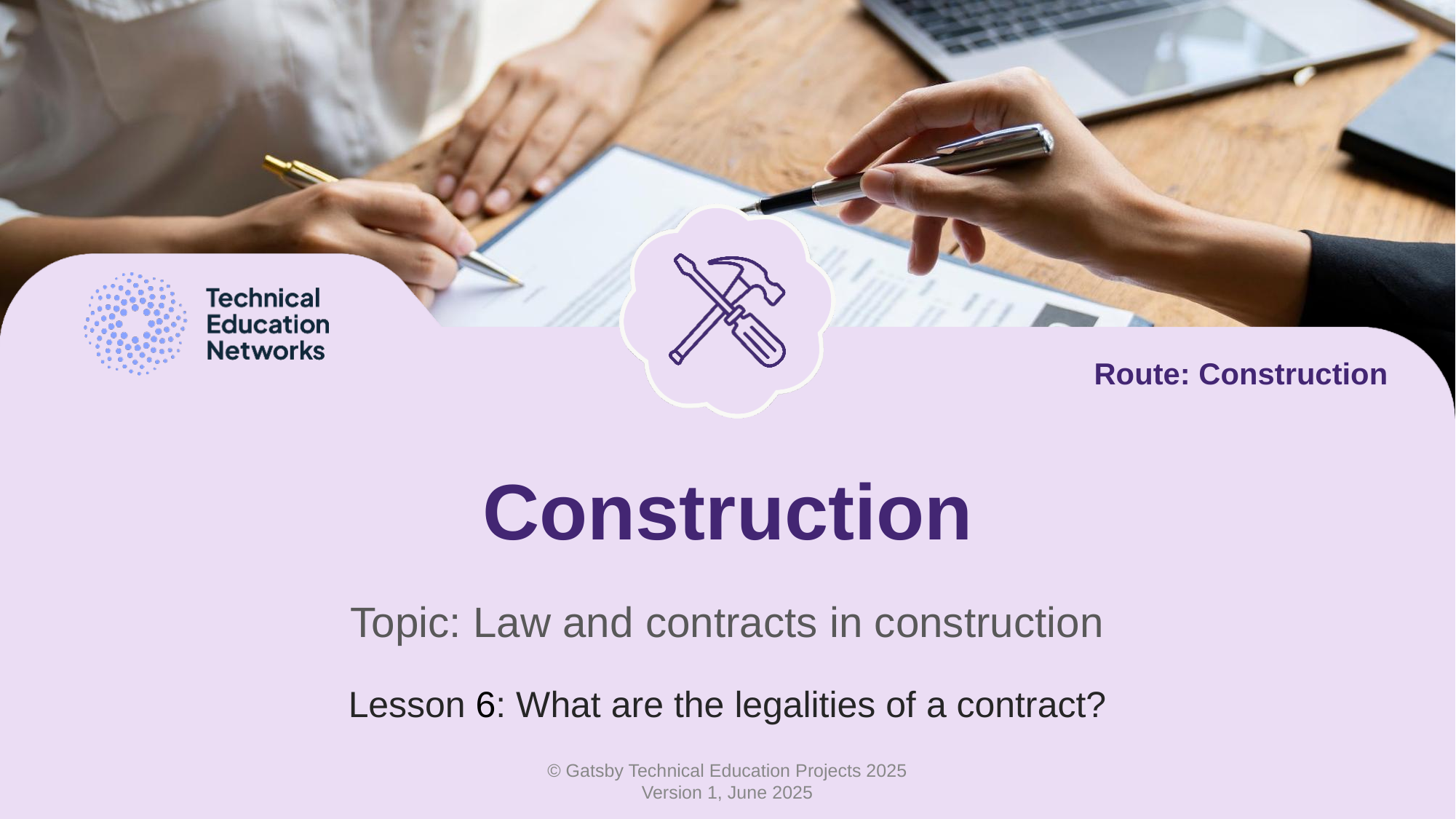

Route: Construction

# Construction
Topic: Law and contracts in construction
Lesson 6: What are the legalities of a contract?